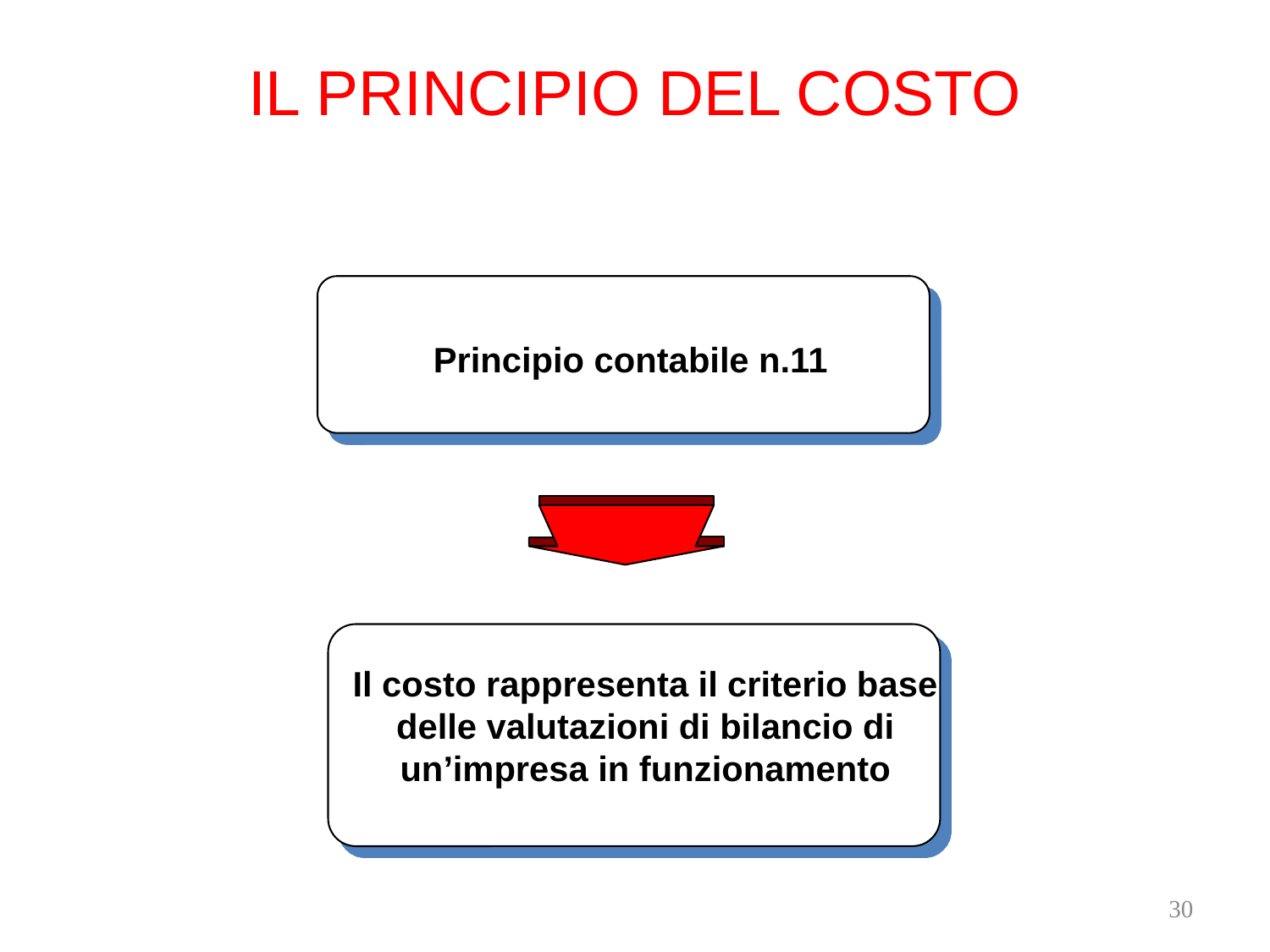

IL PRINCIPIO DEL COSTO

Principio contabile n.11

Il costo rappresenta il criterio base delle valutazioni di bilancio di un’impresa in funzionamento

30